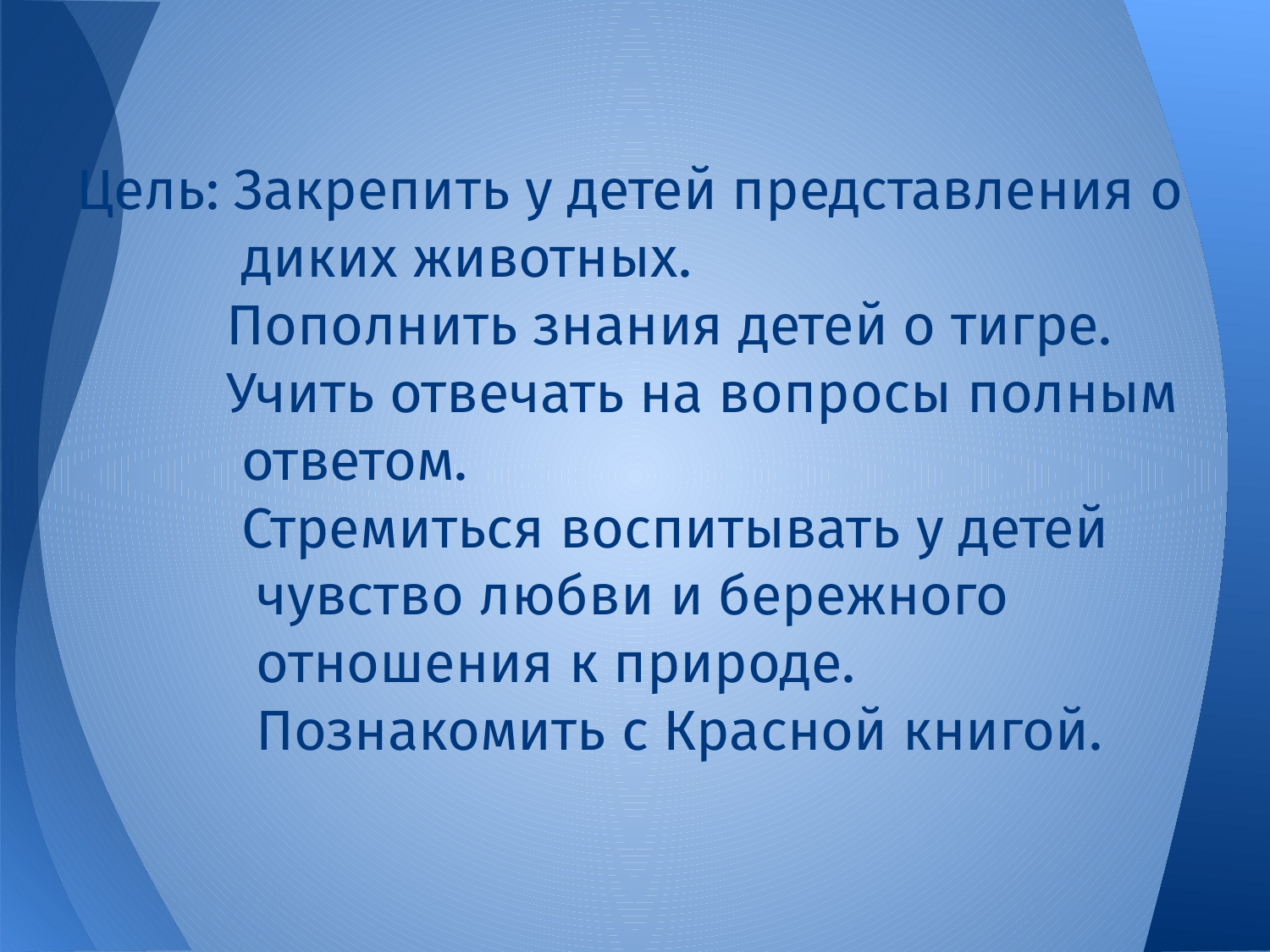

# для детей старшего дошкольного возраста
Цель: Закрепить у детей представления о
           диких животных.
          Пополнить знания детей о тигре.
          Учить отвечать на вопросы полным
           ответом.
           Стремиться воспитывать у детей
            чувство любви и бережного
            отношения к природе.
            Познакомить с Красной книгой.